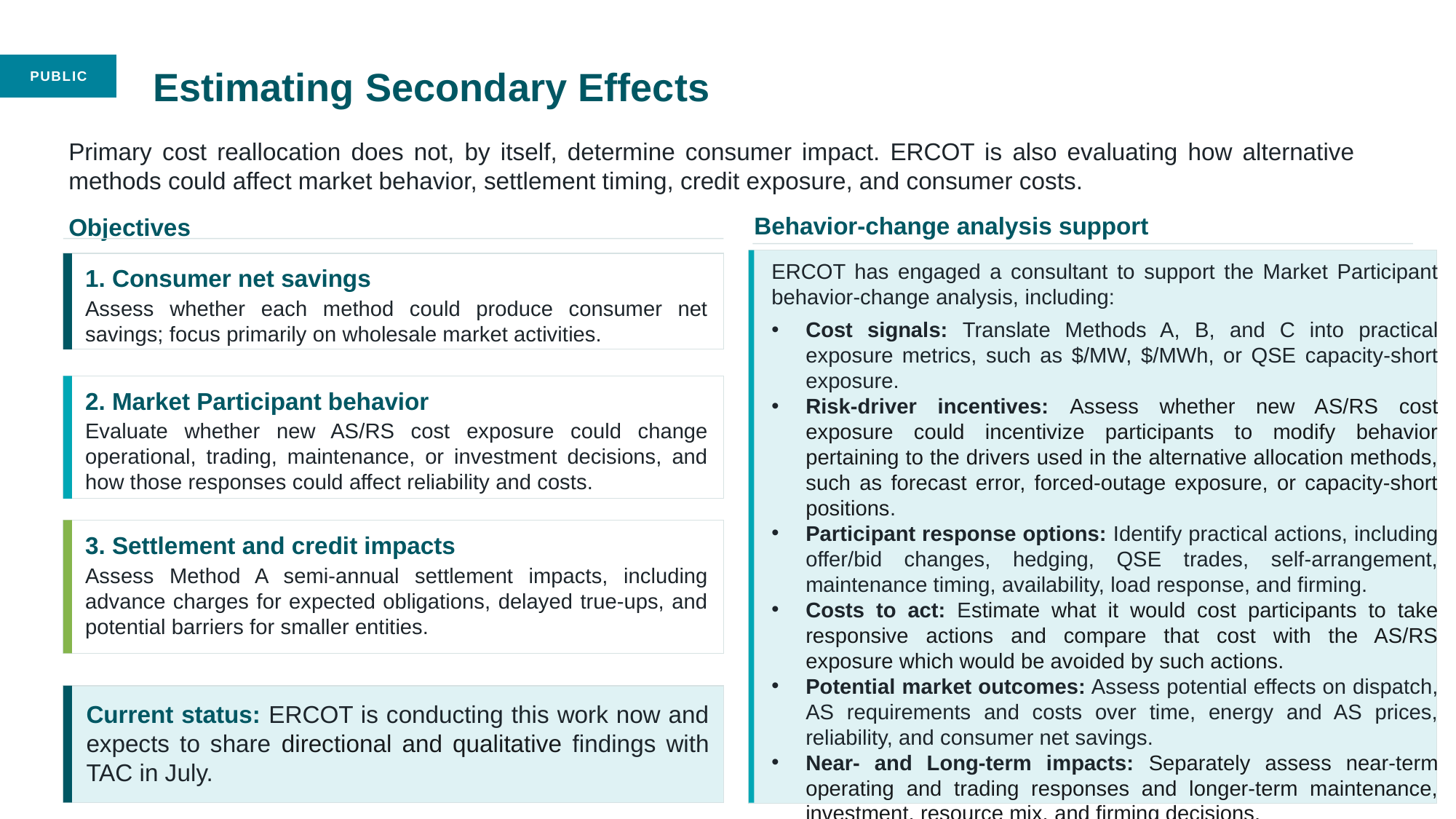

Estimating Secondary Effects
Primary cost reallocation does not, by itself, determine consumer impact. ERCOT is also evaluating how alternative methods could affect market behavior, settlement timing, credit exposure, and consumer costs.
Behavior-change analysis support
Objectives

1. Consumer net savings
Assess whether each method could produce consumer net savings; focus primarily on wholesale market activities.
ERCOT has engaged a consultant to support the Market Participant behavior-change analysis, including:

Cost signals: Translate Methods A, B, and C into practical exposure metrics, such as $/MW, $/MWh, or QSE capacity-short exposure.
Risk-driver incentives: Assess whether new AS/RS cost exposure could incentivize participants to modify behavior pertaining to the drivers used in the alternative allocation methods, such as forecast error, forced-outage exposure, or capacity-short positions.
Participant response options: Identify practical actions, including offer/bid changes, hedging, QSE trades, self-arrangement, maintenance timing, availability, load response, and firming.
Costs to act: Estimate what it would cost participants to take responsive actions and compare that cost with the AS/RS exposure which would be avoided by such actions.
Potential market outcomes: Assess potential effects on dispatch, AS requirements and costs over time, energy and AS prices, reliability, and consumer net savings.
Near- and Long-term impacts: Separately assess near-term operating and trading responses and longer-term maintenance, investment, resource mix, and firming decisions.

2. Market Participant behavior
Evaluate whether new AS/RS cost exposure could change operational, trading, maintenance, or investment decisions, and how those responses could affect reliability and costs.

3. Settlement and credit impacts
Assess Method A semi-annual settlement impacts, including advance charges for expected obligations, delayed true-ups, and potential barriers for smaller entities.

Current status: ERCOT is conducting this work now and expects to share directional and qualitative findings with TAC in July.
10